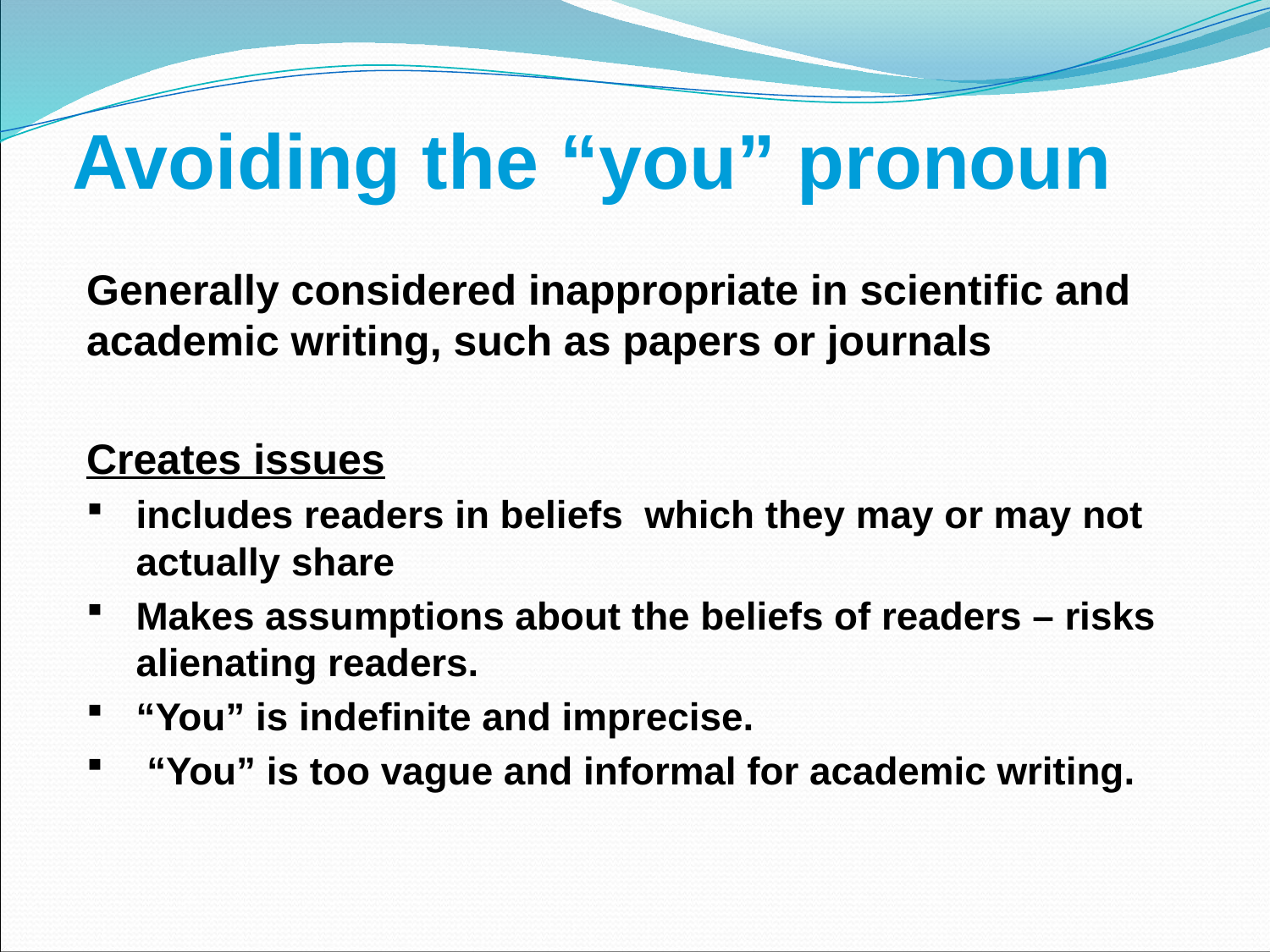

# Avoiding the “you” pronoun
Generally considered inappropriate in scientific and academic writing, such as papers or journals

Creates issues
includes readers in beliefs  which they may or may not actually share
Makes assumptions about the beliefs of readers – risks alienating readers.
“You” is indefinite and imprecise.
 “You” is too vague and informal for academic writing.